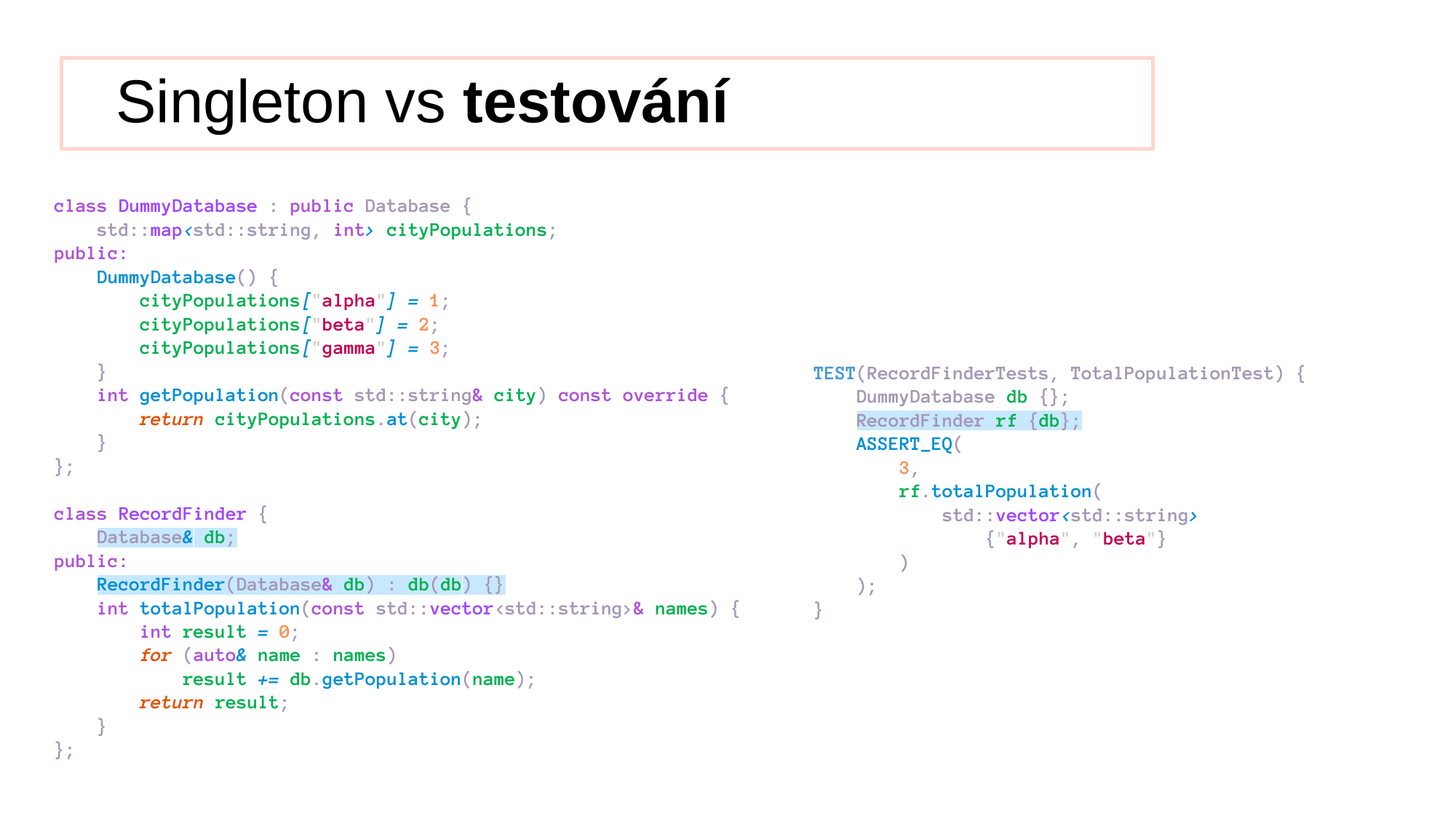

# Singleton vs testování
class DummyDatabase : public Database {
    std::map<std::string, int> cityPopulations;
public:
    DummyDatabase() {
        cityPopulations["alpha"] = 1;
        cityPopulations["beta"] = 2;
        cityPopulations["gamma"] = 3;
    }
    int getPopulation(const std::string& city) const override {
        return cityPopulations.at(city);
    }
};

class RecordFinder {
    Database& db;
public:
    RecordFinder(Database& db) : db(db) {}
    int totalPopulation(const std::vector<std::string>& names) {
        int result = 0;
        for (auto& name : names)
            result += db.getPopulation(name);
        return result;
    }
};
TEST(RecordFinderTests, TotalPopulationTest) {​
    DummyDatabase db {};​
    RecordFinder rf {db};​
    ASSERT_EQ(​
        3,​
        rf.totalPopulation(
            std::vector<std::string>​
                {"alpha", "beta"}​
        )​
    );​
}